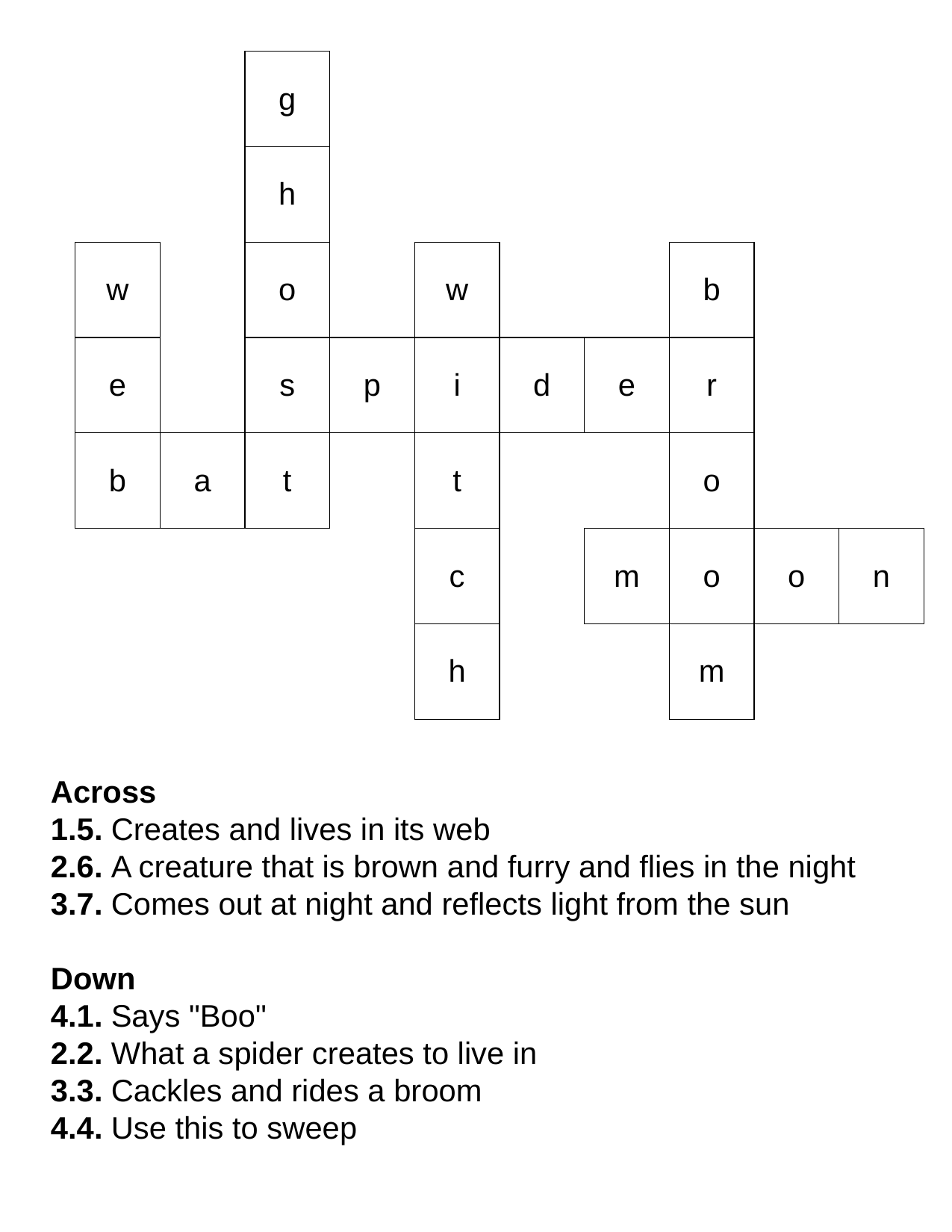

|  |  | g |  |  |  |  |  |  |  |
| --- | --- | --- | --- | --- | --- | --- | --- | --- | --- |
|  |  | h |  |  |  |  |  |  |  |
| w |  | o |  | w |  |  | b |  |  |
| e |  | s | p | i | d | e | r |  |  |
| b | a | t |  | t |  |  | o |  |  |
|  |  |  |  | c |  | m | o | o | n |
|  |  |  |  | h |  |  | m |  |  |
Across
5. Creates and lives in its web
6. A creature that is brown and furry and flies in the night
7. Comes out at night and reflects light from the sun

Down
1. Says "Boo"
2. What a spider creates to live in
3. Cackles and rides a broom
4. Use this to sweep